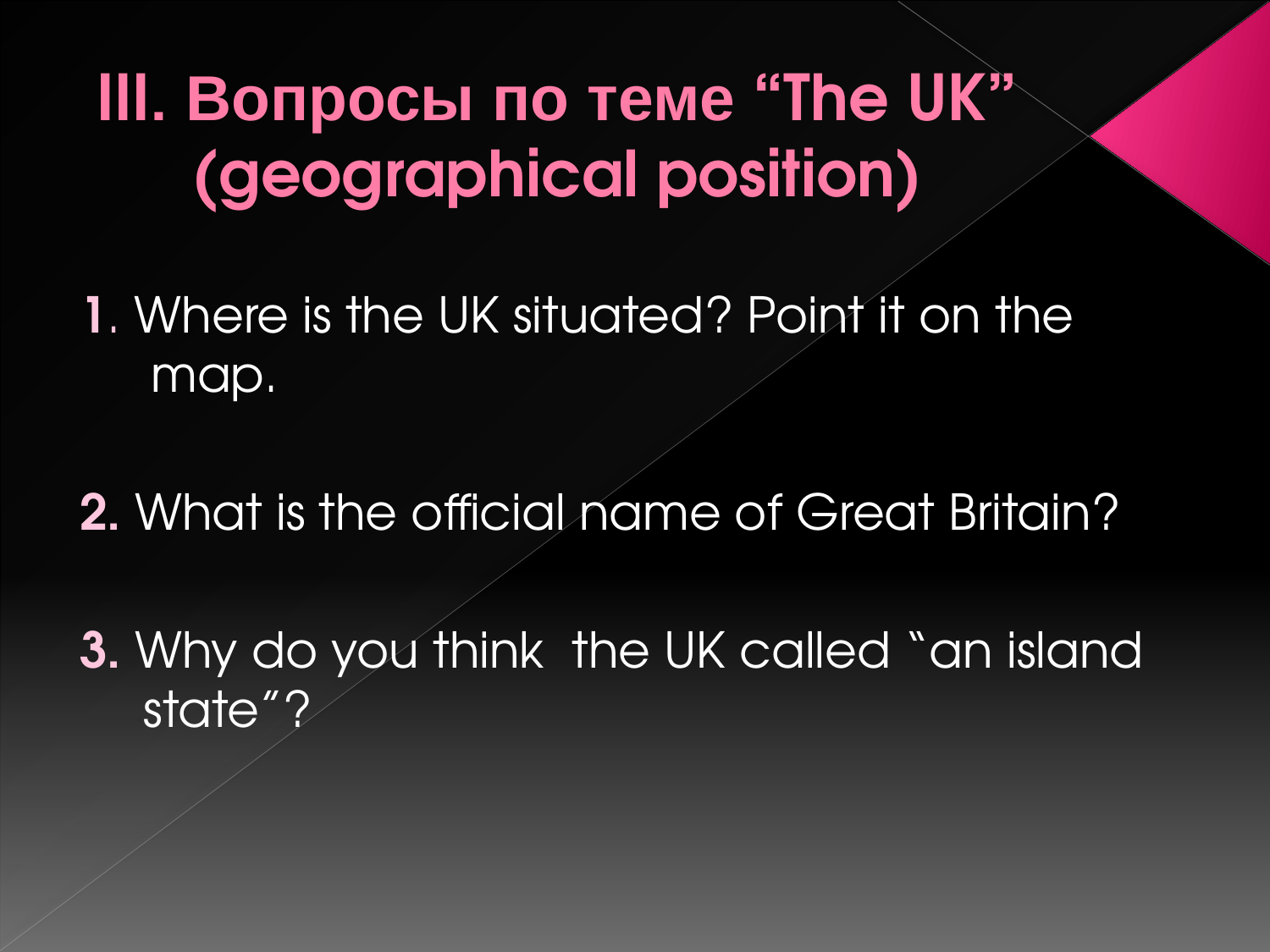

# III. Вопросы по теме “The UK” (geographical position)
1. Where is the UK situated? Point it on the map.

2. What is the official name of Great Britain?

3. Why do you think  the UK called “an island state”?